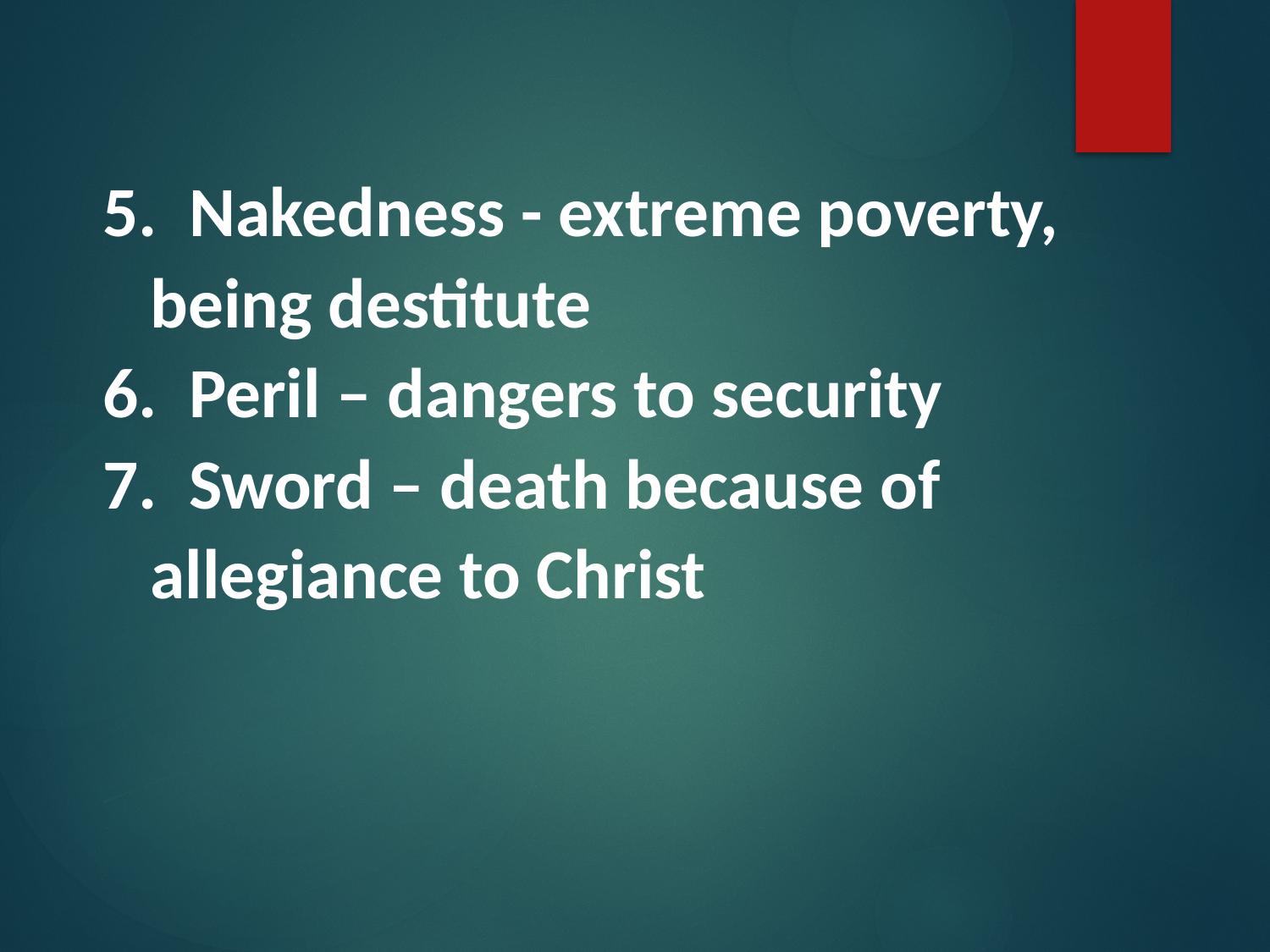

Nakedness - extreme poverty, being destitute
  Peril – dangers to security
  Sword – death because of allegiance to Christ